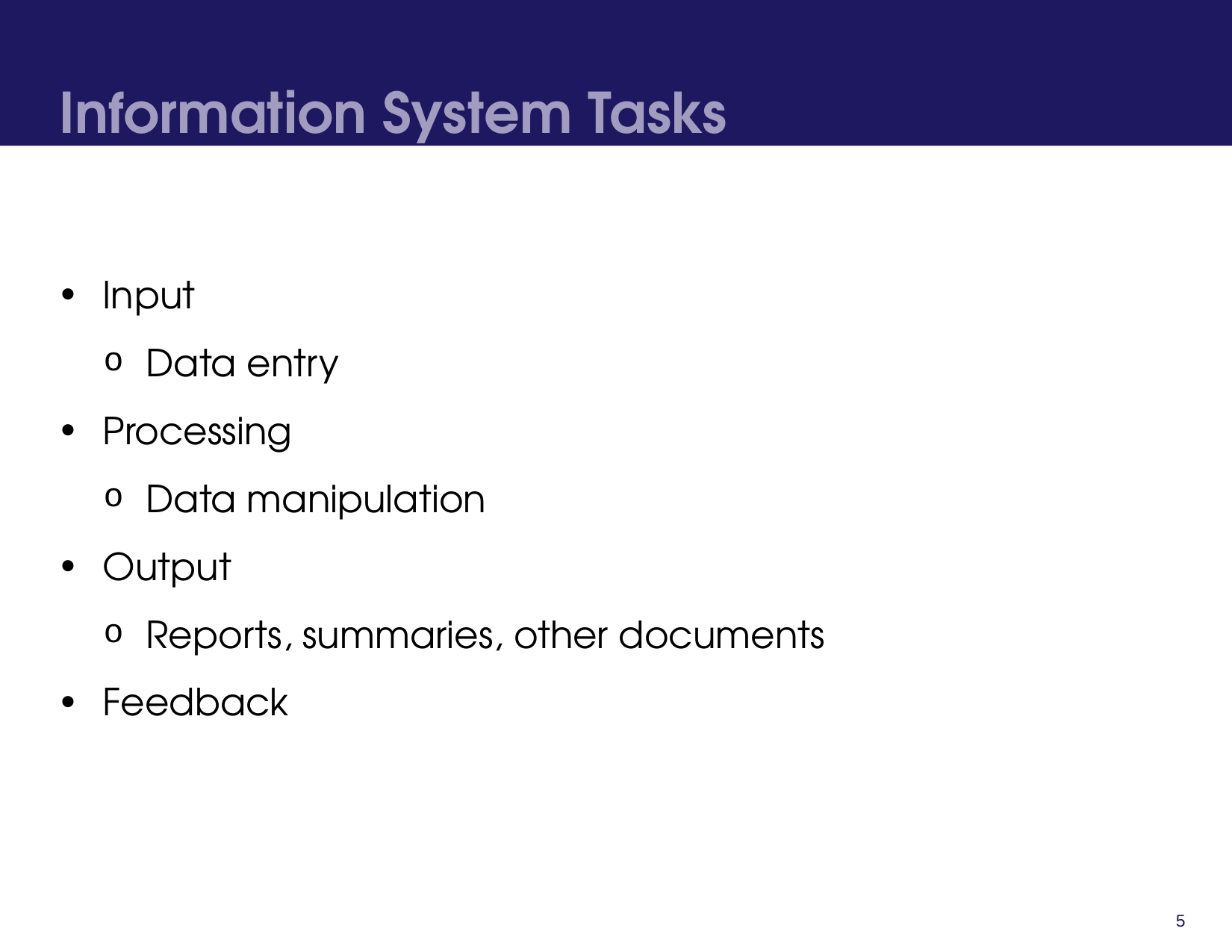

# Information System Tasks
Input
Data entry
Processing
Data manipulation
Output
Reports, summaries, other documents
Feedback
5